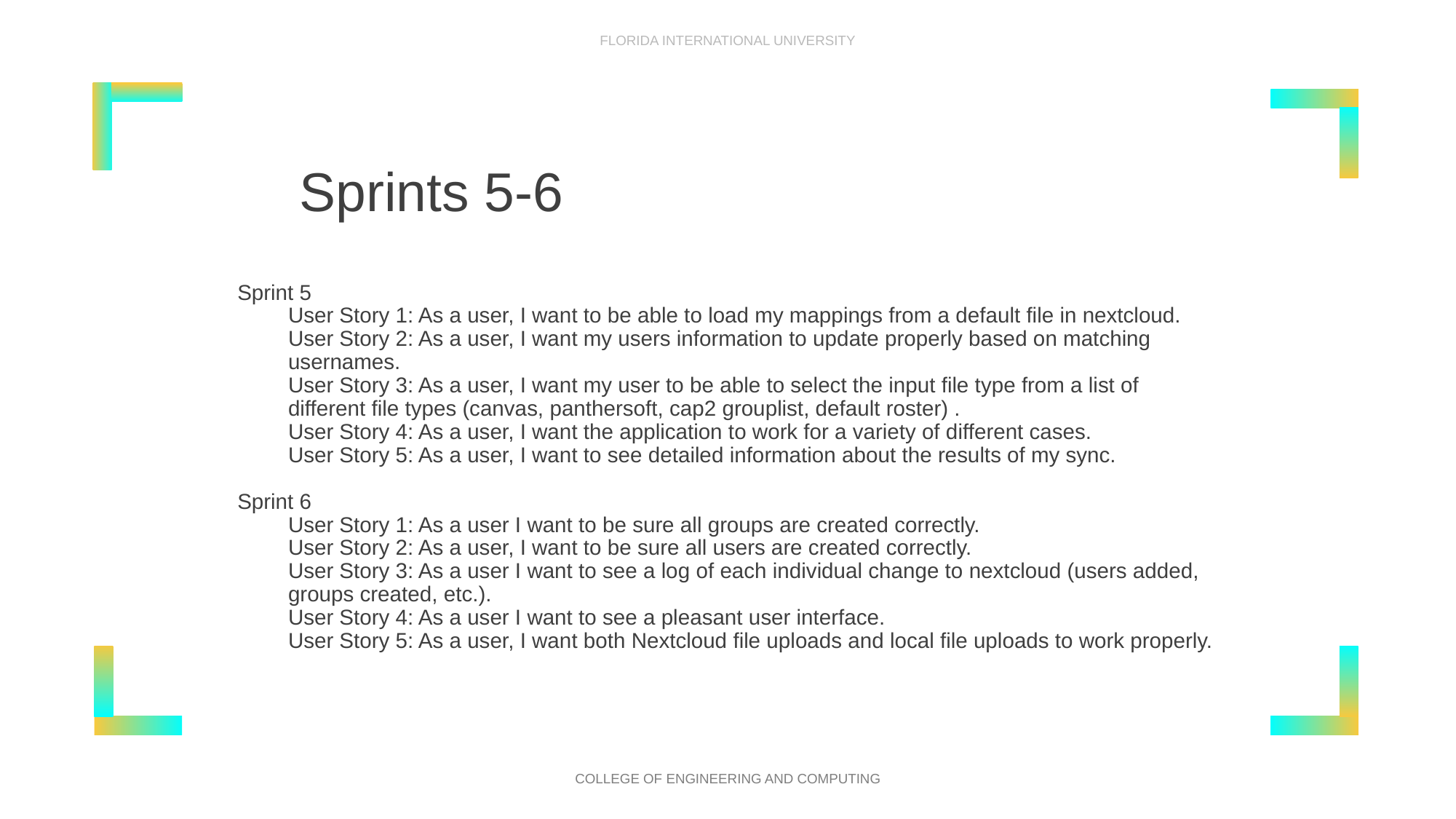

# Sprints 5-6
Sprint 5
User Story 1: As a user, I want to be able to load my mappings from a default file in nextcloud.
User Story 2: As a user, I want my users information to update properly based on matching usernames.
User Story 3: As a user, I want my user to be able to select the input file type from a list of different file types (canvas, panthersoft, cap2 grouplist, default roster) .
User Story 4: As a user, I want the application to work for a variety of different cases.
User Story 5: As a user, I want to see detailed information about the results of my sync.

Sprint 6
User Story 1: As a user I want to be sure all groups are created correctly.
User Story 2: As a user, I want to be sure all users are created correctly.
User Story 3: As a user I want to see a log of each individual change to nextcloud (users added, groups created, etc.).
User Story 4: As a user I want to see a pleasant user interface.
User Story 5: As a user, I want both Nextcloud file uploads and local file uploads to work properly.